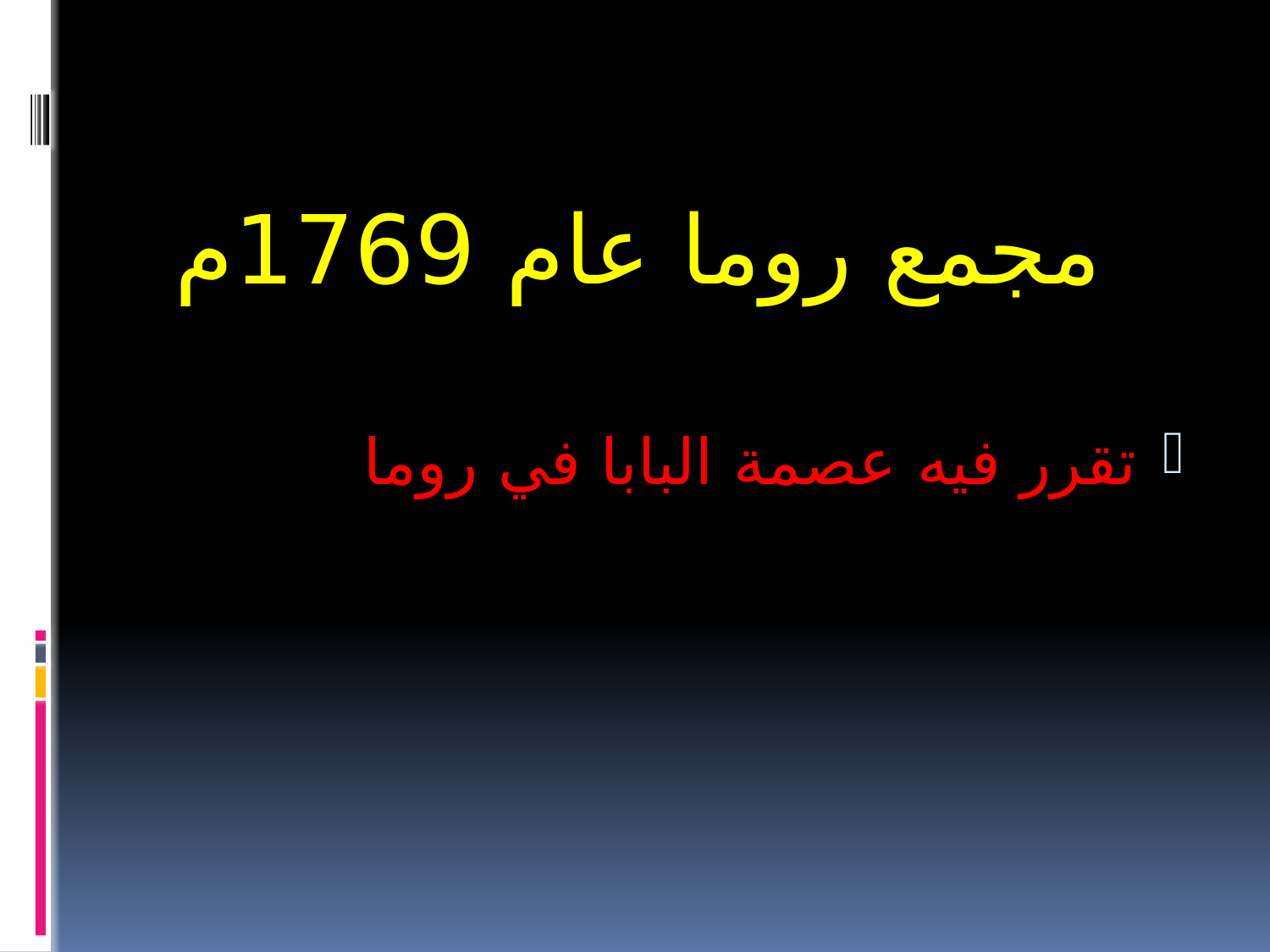

مجمع روما عام 1769م

تقرر فيه عصمة البابا في روما